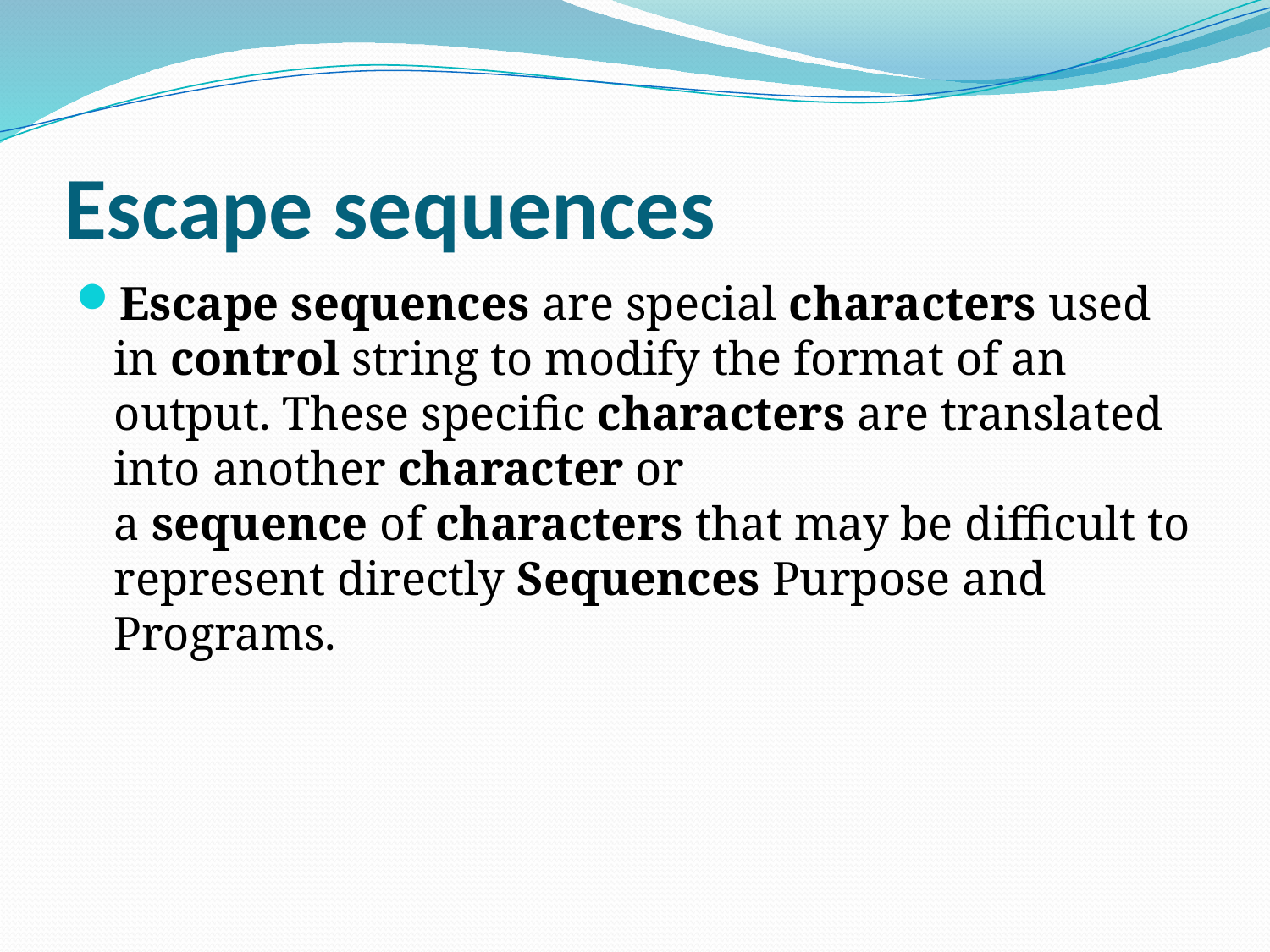

# Escape sequences
Escape sequences are special characters used in control string to modify the format of an output. These specific characters are translated into another character or a sequence of characters that may be difficult to represent directly Sequences Purpose and Programs.